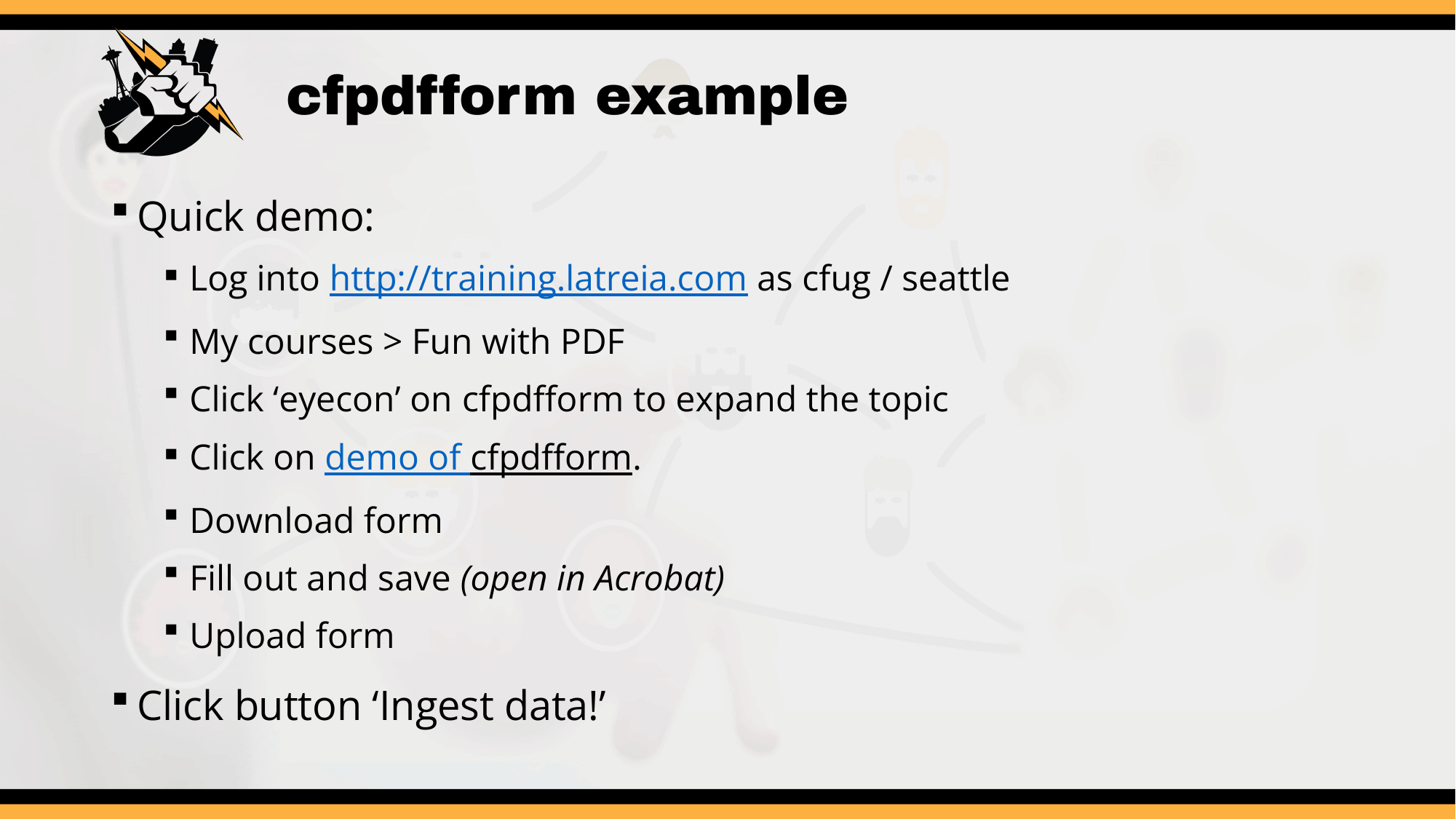

# cfpdfform example
Quick demo:
Log into http://training.latreia.com as cfug / seattle
My courses > Fun with PDF
Click ‘eyecon’ on cfpdfform to expand the topic
Click on demo of cfpdfform.
Download form
Fill out and save (open in Acrobat)
Upload form
Click button ‘Ingest data!’